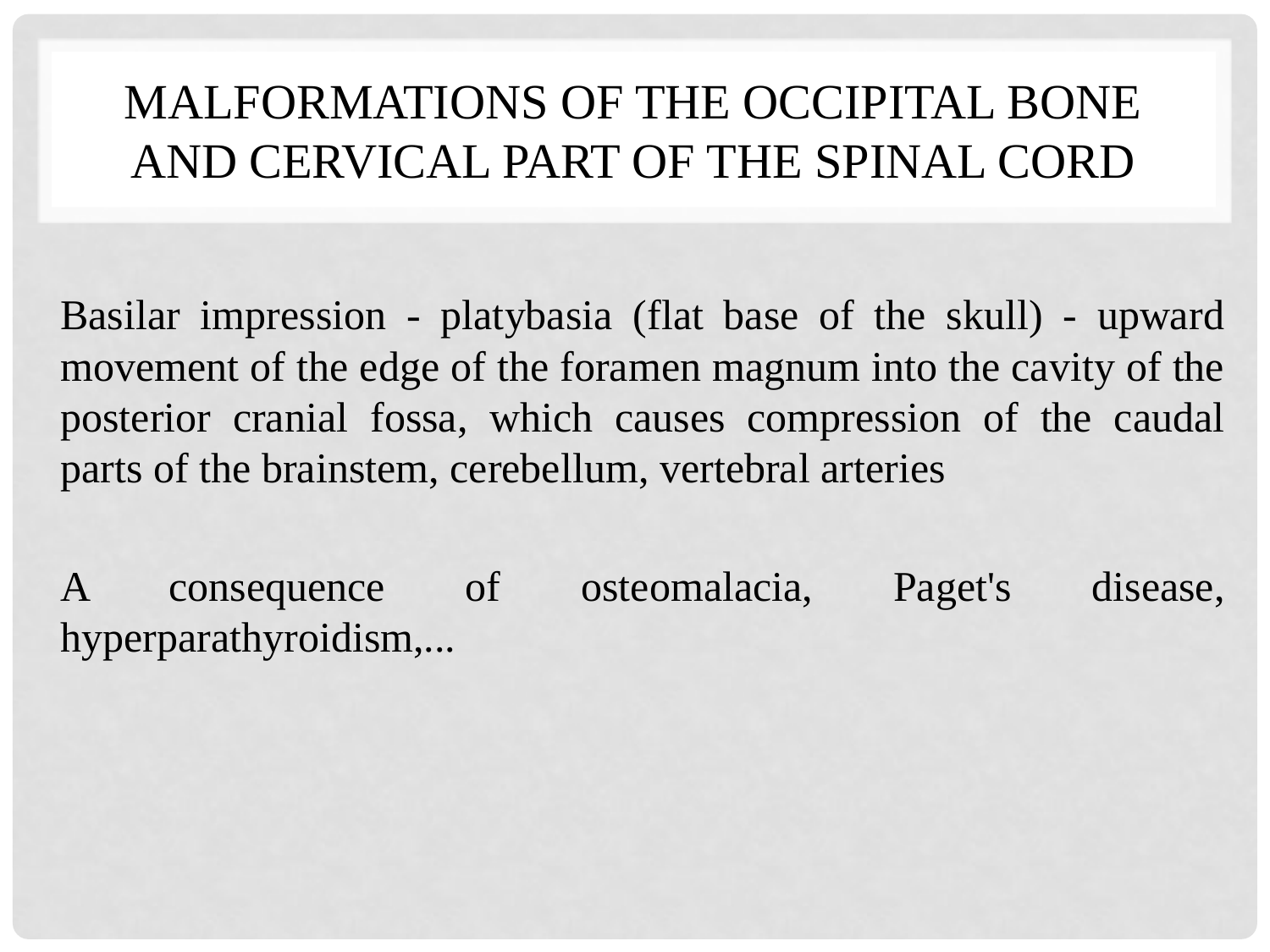

# Malformations of the occipital bone and cervical part of the spinal cord

Basilar impression - platybasia (flat base of the skull) - upward movement of the edge of the foramen magnum into the cavity of the posterior cranial fossa, which causes compression of the caudal parts of the brainstem, cerebellum, vertebral arteries

A consequence of osteomalacia, Paget's disease, hyperparathyroidism,...